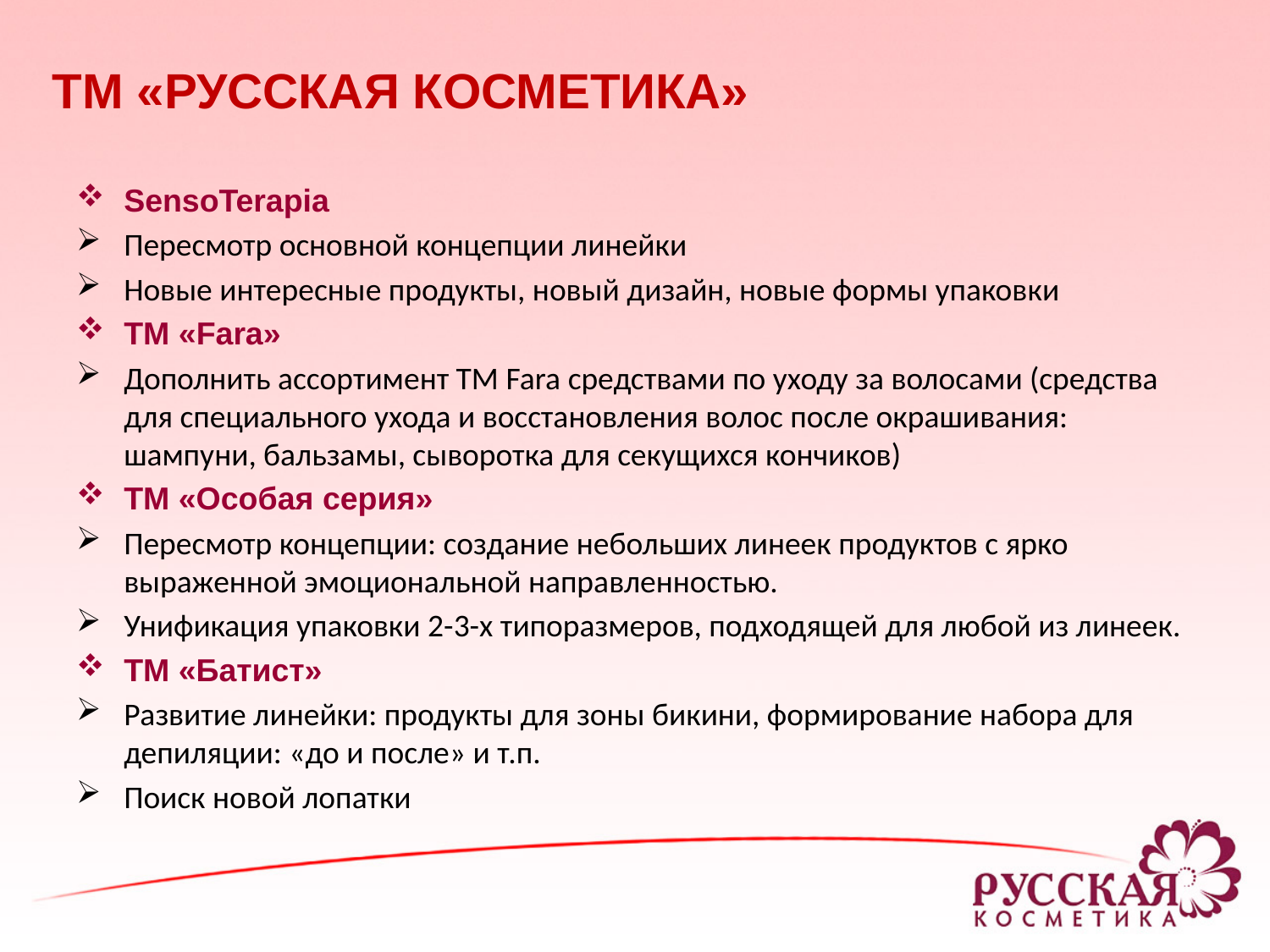

ТМ «РУССКАЯ КОСМЕТИКА»
SensoTerapia
Пересмотр основной концепции линейки
Новые интересные продукты, новый дизайн, новые формы упаковки
ТМ «Fara»
Дополнить ассортимент ТМ Fara средствами по уходу за волосами (средства для специального ухода и восстановления волос после окрашивания: шампуни, бальзамы, сыворотка для секущихся кончиков)
ТМ «Особая серия»
Пересмотр концепции: создание небольших линеек продуктов с ярко выраженной эмоциональной направленностью.
Унификация упаковки 2-3-х типоразмеров, подходящей для любой из линеек.
ТМ «Батист»
Развитие линейки: продукты для зоны бикини, формирование набора для депиляции: «до и после» и т.п.
Поиск новой лопатки